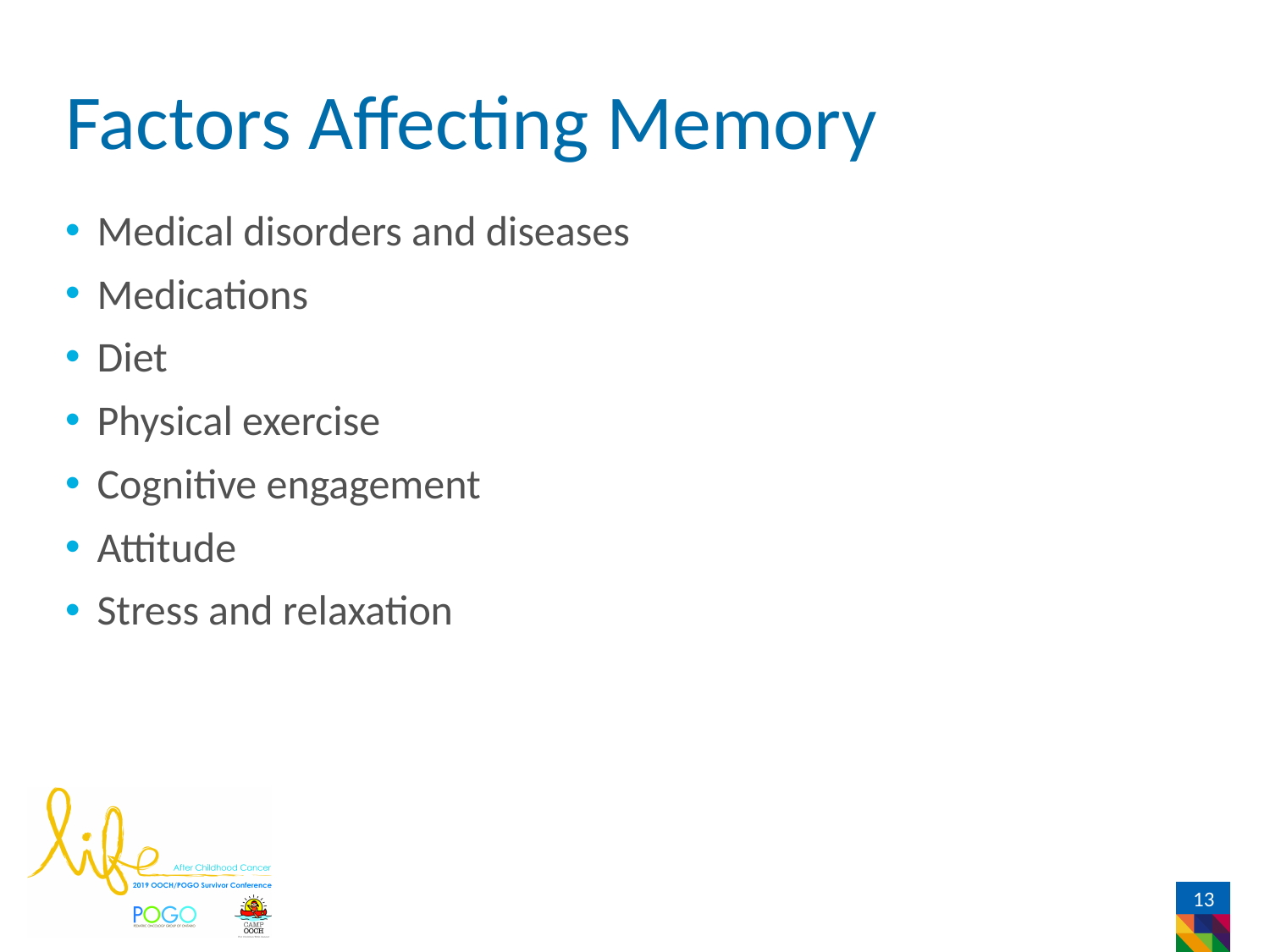

# Factors Affecting Memory
Medical disorders and diseases
Medications
Diet
Physical exercise
Cognitive engagement
Attitude
Stress and relaxation